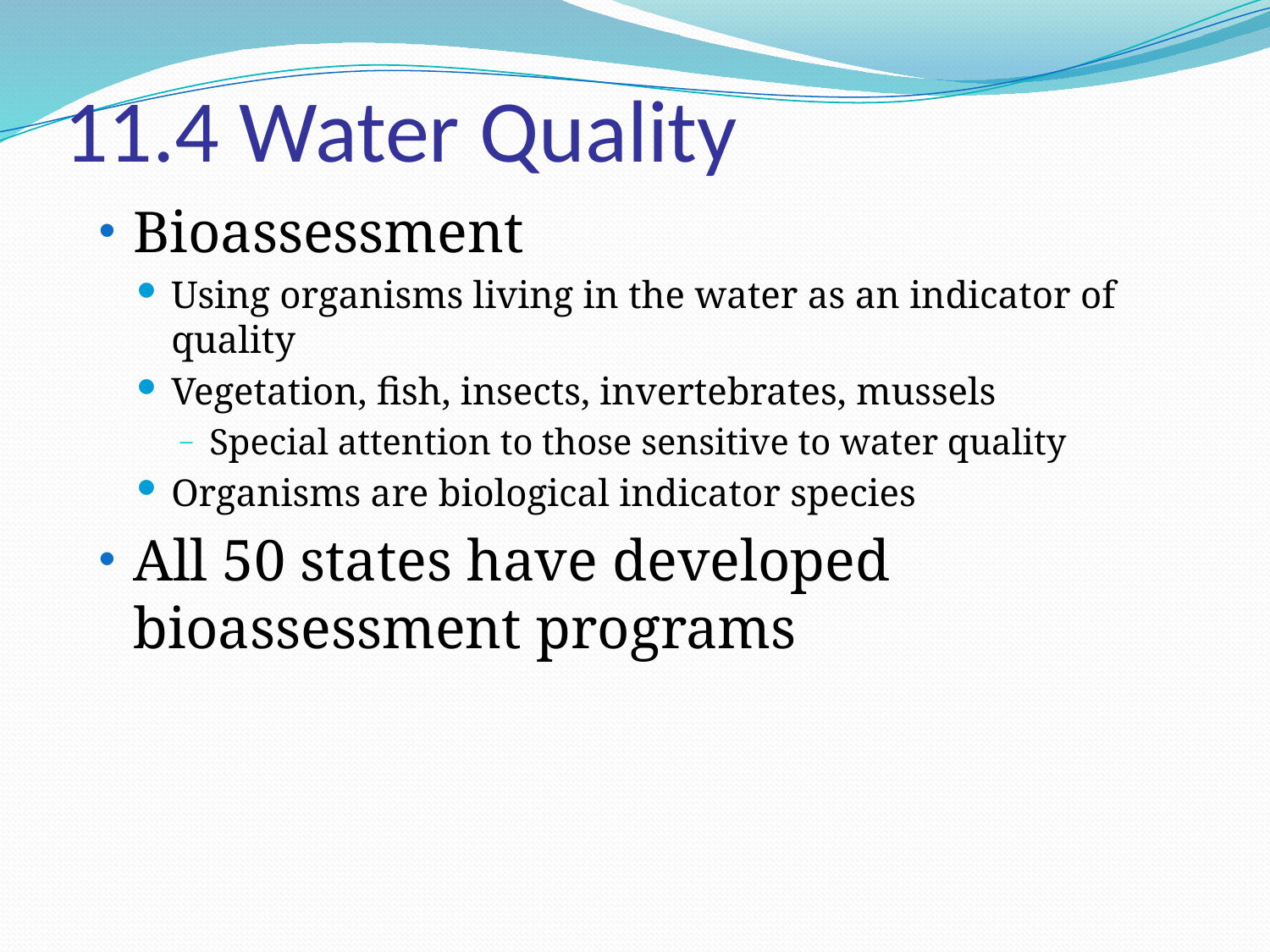

# 11.4 Water Quality
Bioassessment
Using organisms living in the water as an indicator of quality
Vegetation, fish, insects, invertebrates, mussels
Special attention to those sensitive to water quality
Organisms are biological indicator species
All 50 states have developed bioassessment programs